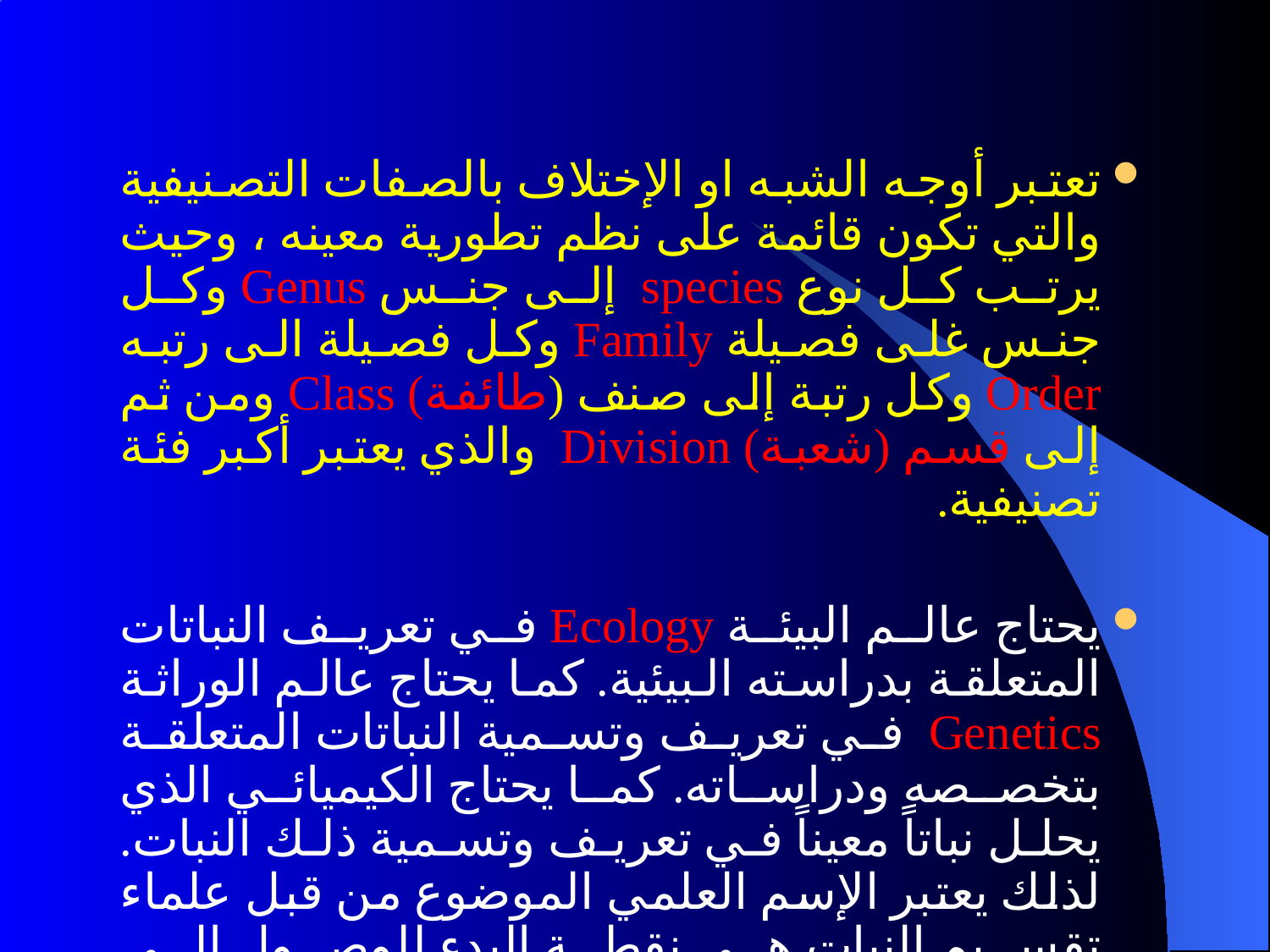

تعتبر أوجه الشبه او الإختلاف بالصفات التصنيفية والتي تكون قائمة على نظم تطورية معينه ، وحيث يرتب كل نوع species  إلى جنس Genus وكل جنس غلى فصيلة Family وكل فصيلة الى رتبه Order وكل رتبة إلى صنف (طائفة) Class ومن ثم إلى قسم (شعبة) Division  والذي يعتبر أكبر فئة تصنيفية.

يحتاج عالم البيئة Ecology في تعريف النباتات المتعلقة بدراسته البيئية. كما يحتاج عالم الوراثة Genetics  في تعريف وتسمية النباتات المتعلقة بتخصصه ودراساته. كما يحتاج الكيميائي الذي يحلل نباتاً معيناً في تعريف وتسمية ذلك النبات. لذلك يعتبر الإسم العلمي الموضوع من قبل علماء تقسيم النبات هي نقطة البدء للوصول إلى المعلومات المطلوبه من تخصصات العلوم المختلفة.